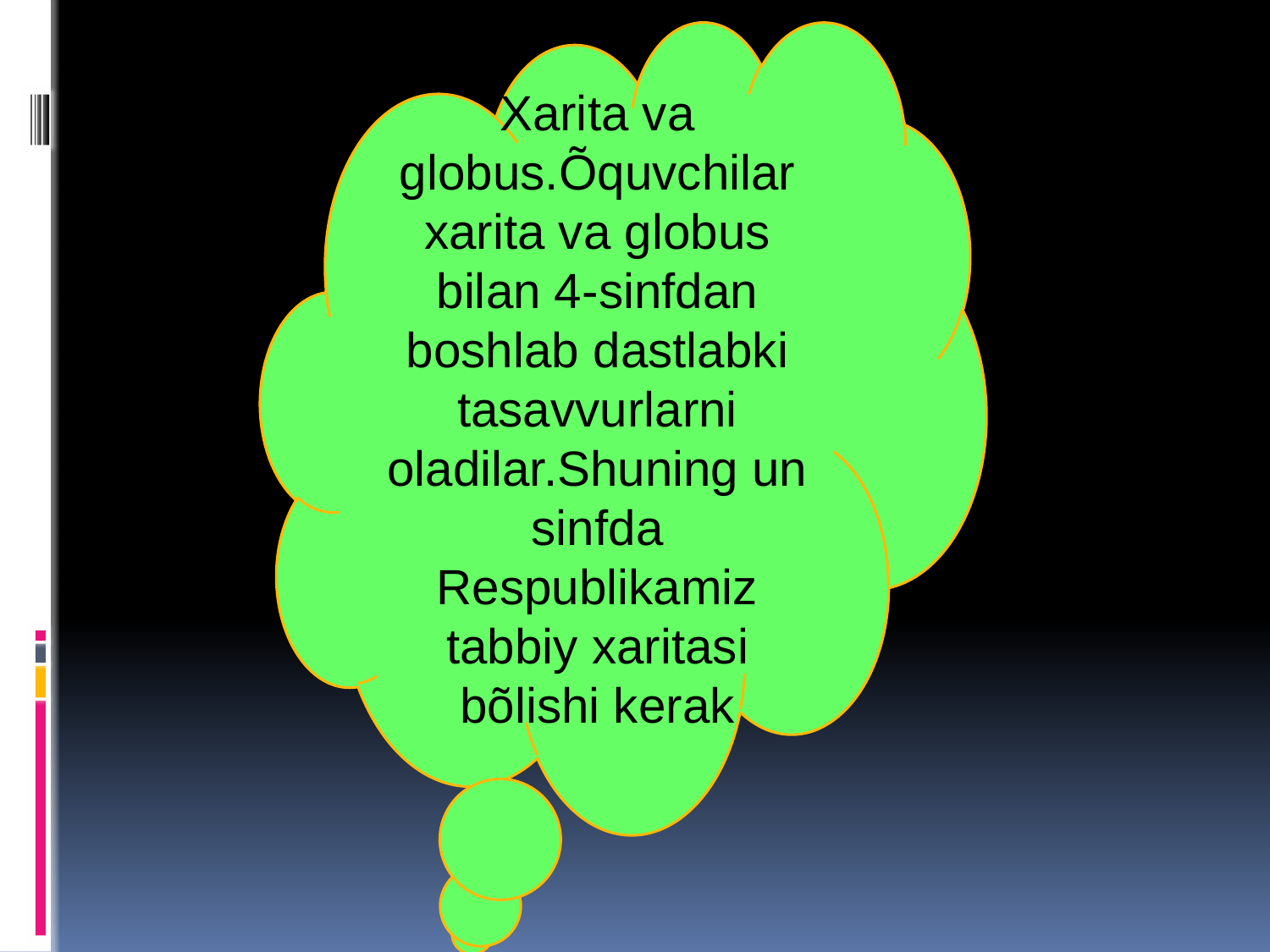

Xarita va globus.Õquvchilar xarita va globus bilan 4-sinfdan boshlab dastlabki tasavvurlarni oladilar.Shuning un sinfda Respublikamiz tabbiy xaritasi bõlishi kerak